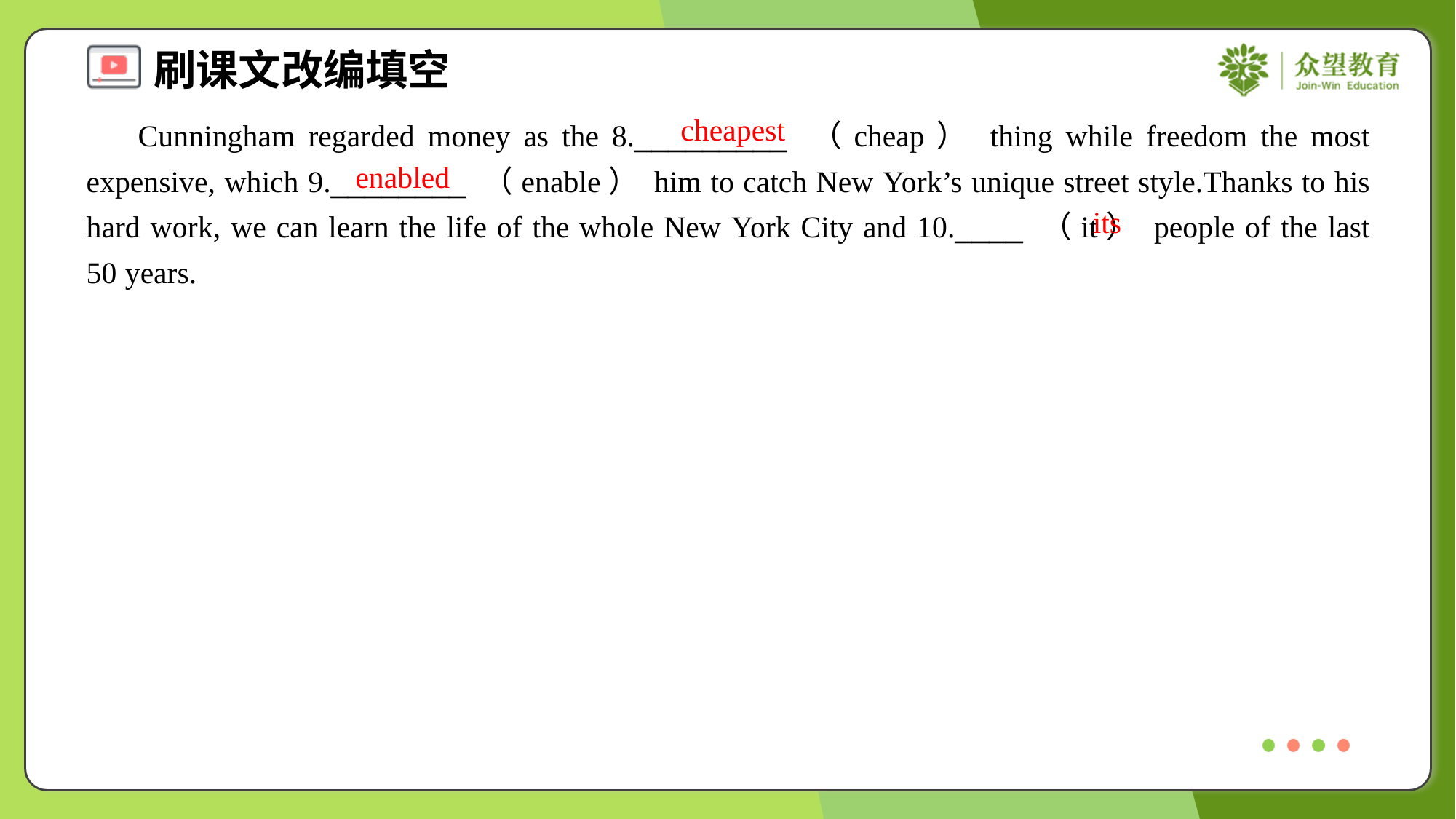

cheapest
    Cunningham regarded money as the 8._________ （cheap） thing while freedom the most expensive, which 9.________ （enable） him to catch New York’s unique street style.Thanks to his hard work, we can learn the life of the whole New York City and 10.____ （it） people of the last 50 years.
enabled
its